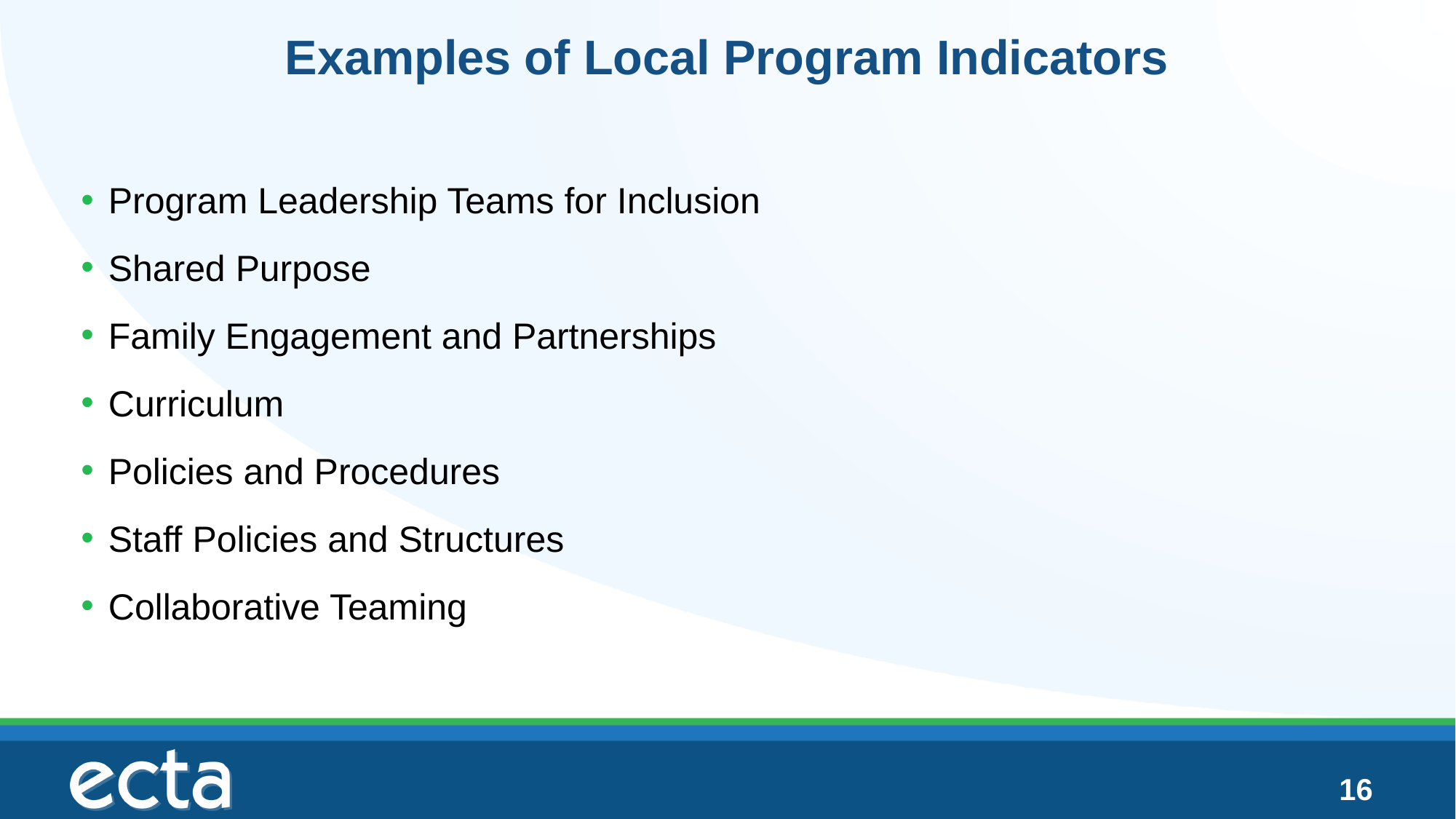

# Examples of Local Program Indicators
Program Leadership Teams for Inclusion
Shared Purpose
Family Engagement and Partnerships
Curriculum
Policies and Procedures
Staff Policies and Structures
Collaborative Teaming

16